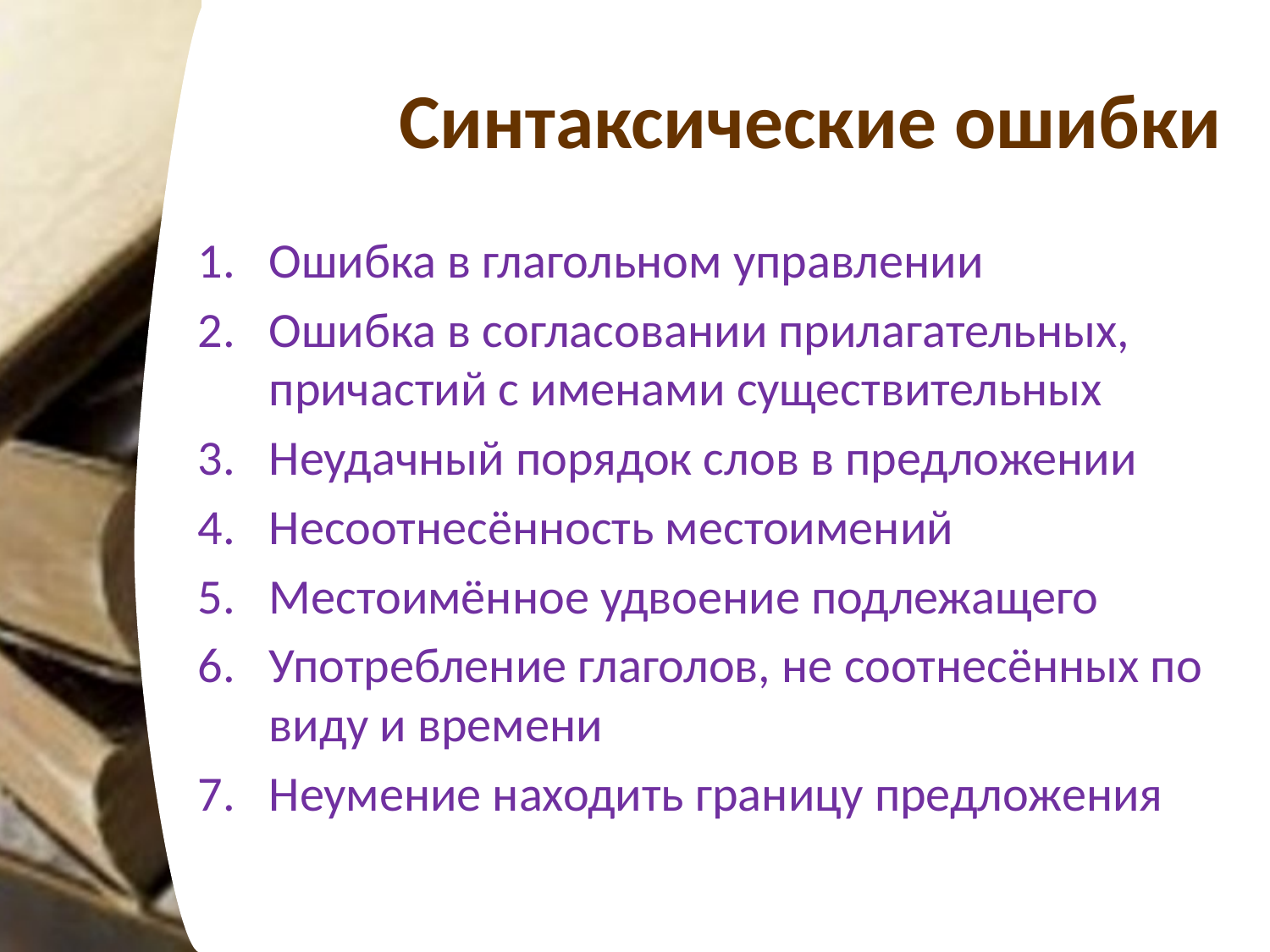

# Синтаксические ошибки
Ошибка в глагольном управлении
Ошибка в согласовании прилагательных, причастий с именами существительных
Неудачный порядок слов в предложении
Несоотнесённость местоимений
Местоимённое удвоение подлежащего
Употребление глаголов, не соотнесённых по виду и времени
Неумение находить границу предложения